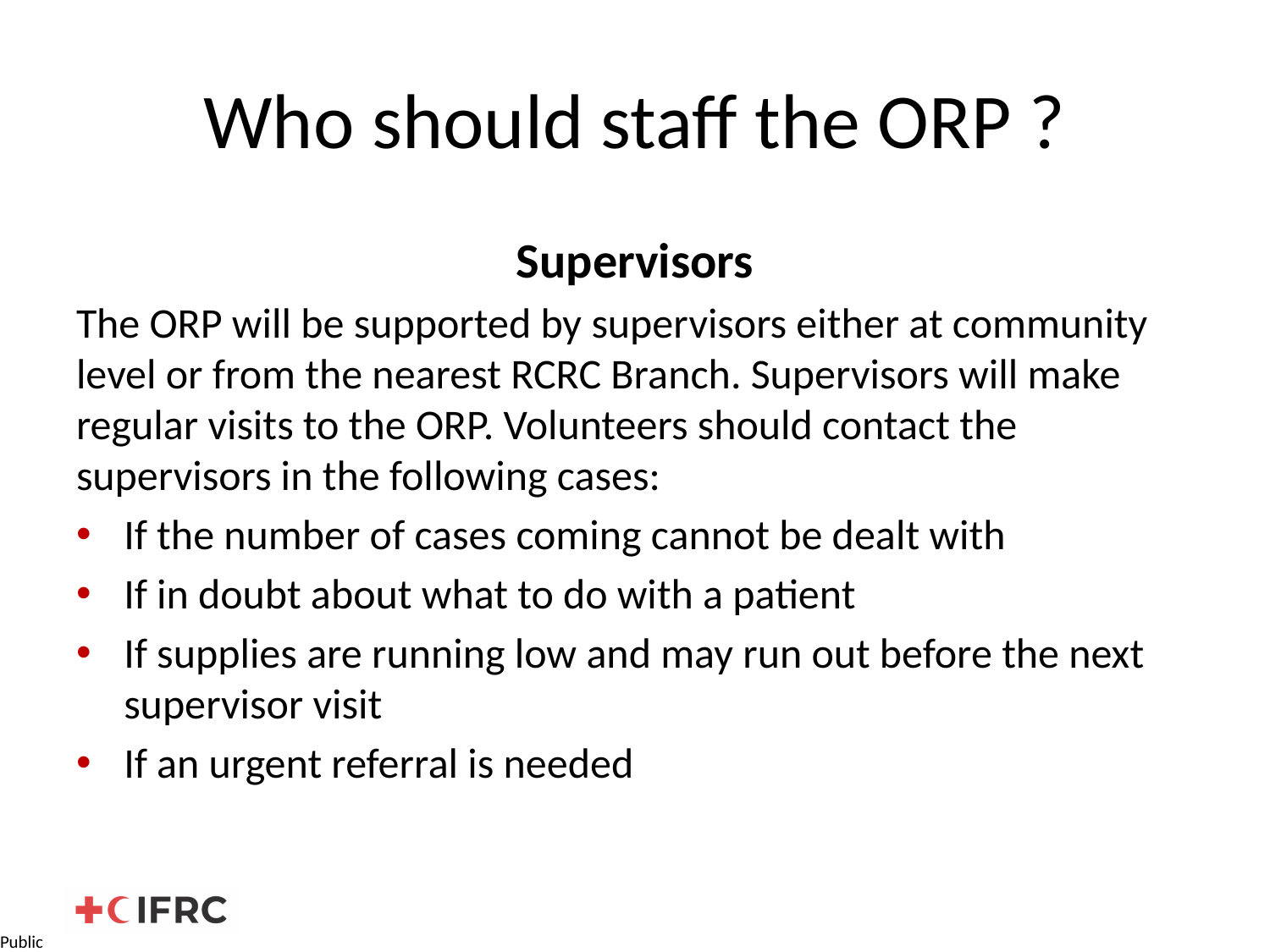

# Who should staff the ORP ?
Supervisors
The ORP will be supported by supervisors either at community level or from the nearest RCRC Branch. Supervisors will make regular visits to the ORP. Volunteers should contact the supervisors in the following cases:
If the number of cases coming cannot be dealt with
If in doubt about what to do with a patient
If supplies are running low and may run out before the next supervisor visit
If an urgent referral is needed